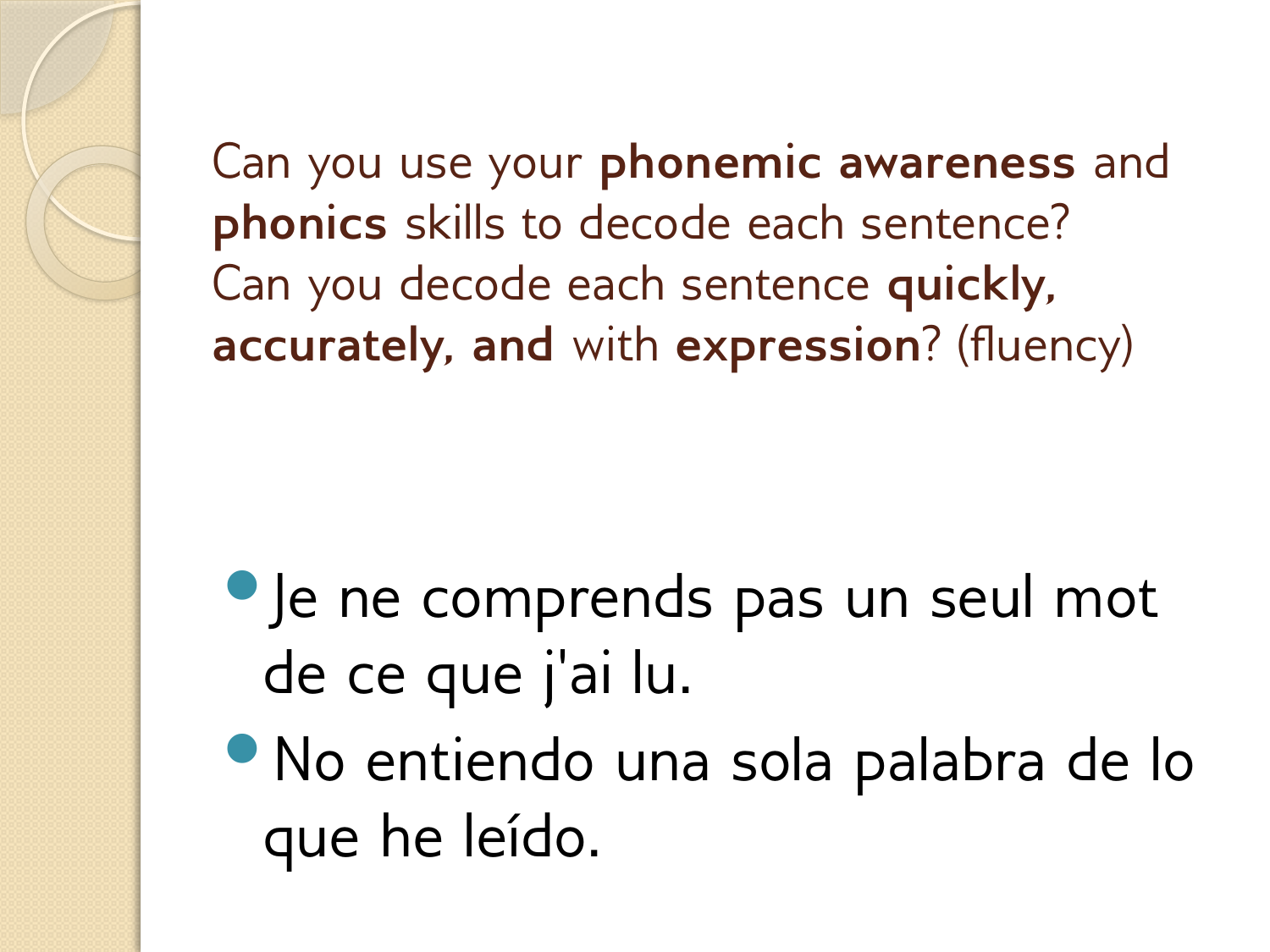

# Can you use your phonemic awareness and phonics skills to decode each sentence? Can you decode each sentence quickly, accurately, and with expression? (fluency)

Je ne comprends pas un seul mot de ce que j'ai lu.
No entiendo una sola palabra de lo que he leído.